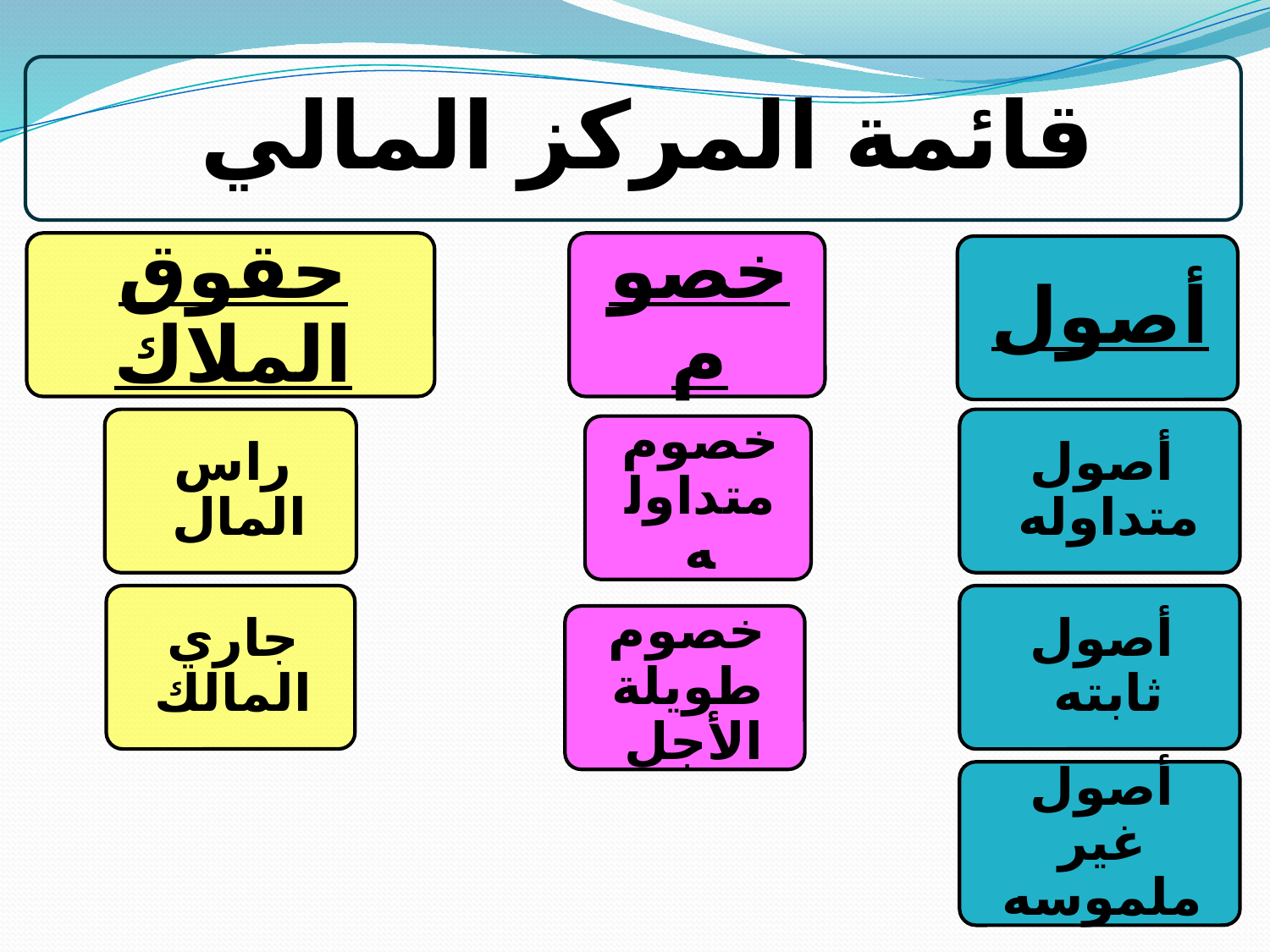

قائمة المركز المالي
حقوق الملاك
راس المال
جاري المالك
خصوم
خصوم طويلة الأجل
خصوم متداوله
أصول
أصول متداوله
أصول ثابته
أصول غير ملموسه